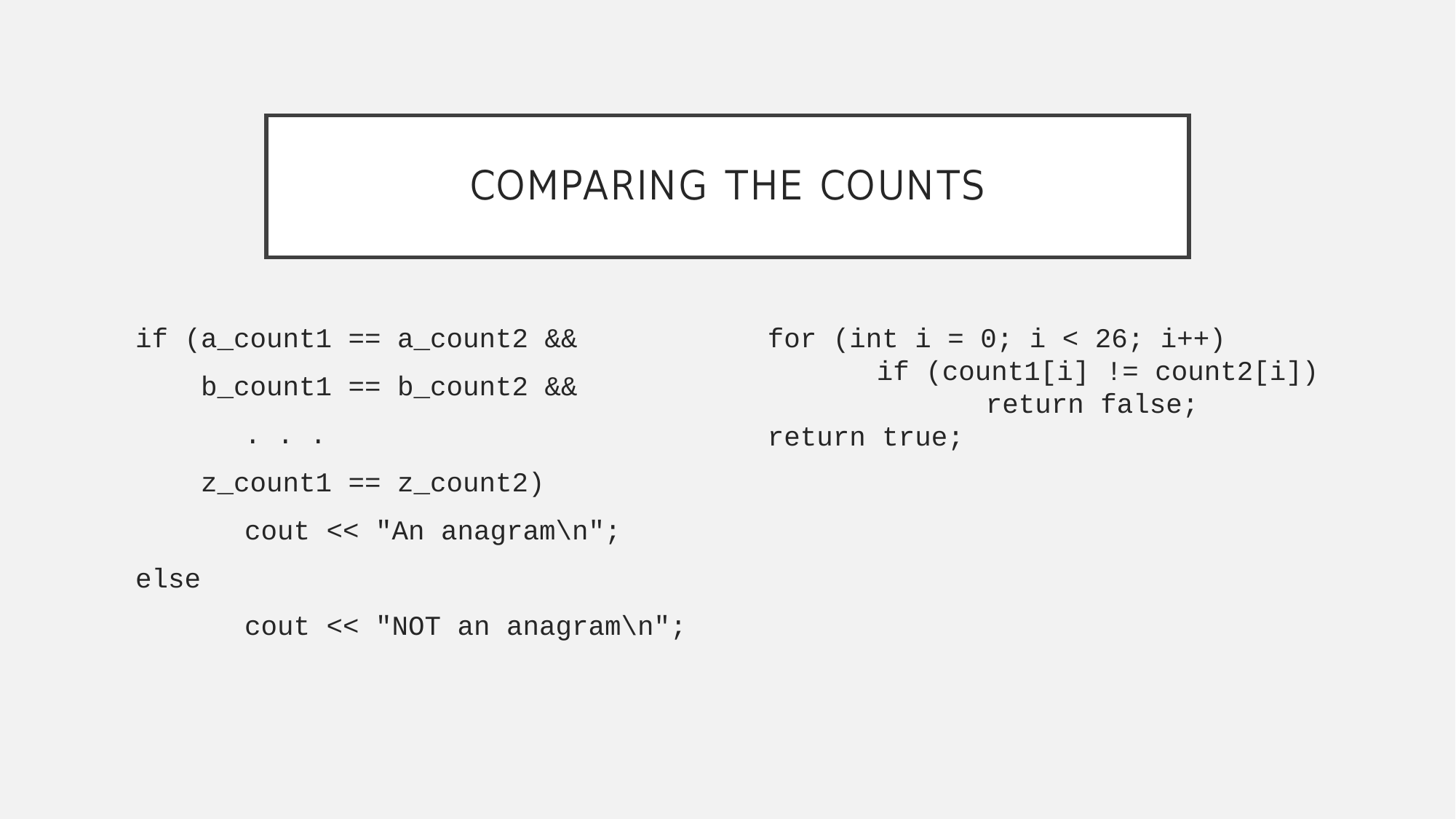

# comparing the counts
if (a_count1 == a_count2 &&
    b_count1 == b_count2 &&
	. . .
    z_count1 == z_count2)
	cout << "An anagram\n";
else
	cout << "NOT an anagram\n";
for (int i = 0; i < 26; i++)
	if (count1[i] != count2[i])
		return false;
return true;